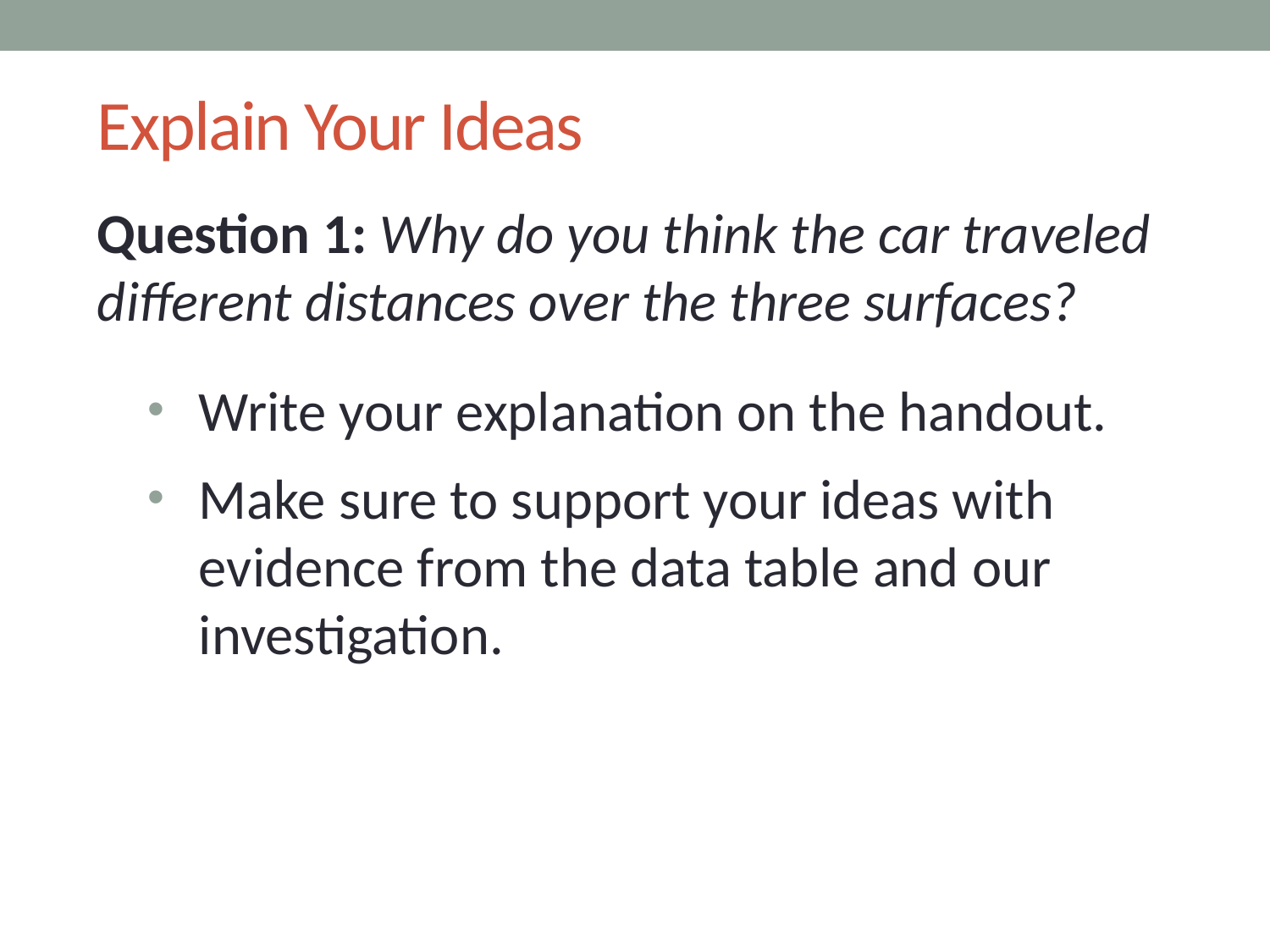

# Explain Your Ideas
Question 1: Why do you think the car traveled different distances over the three surfaces?
Write your explanation on the handout.
Make sure to support your ideas with evidence from the data table and our investigation.